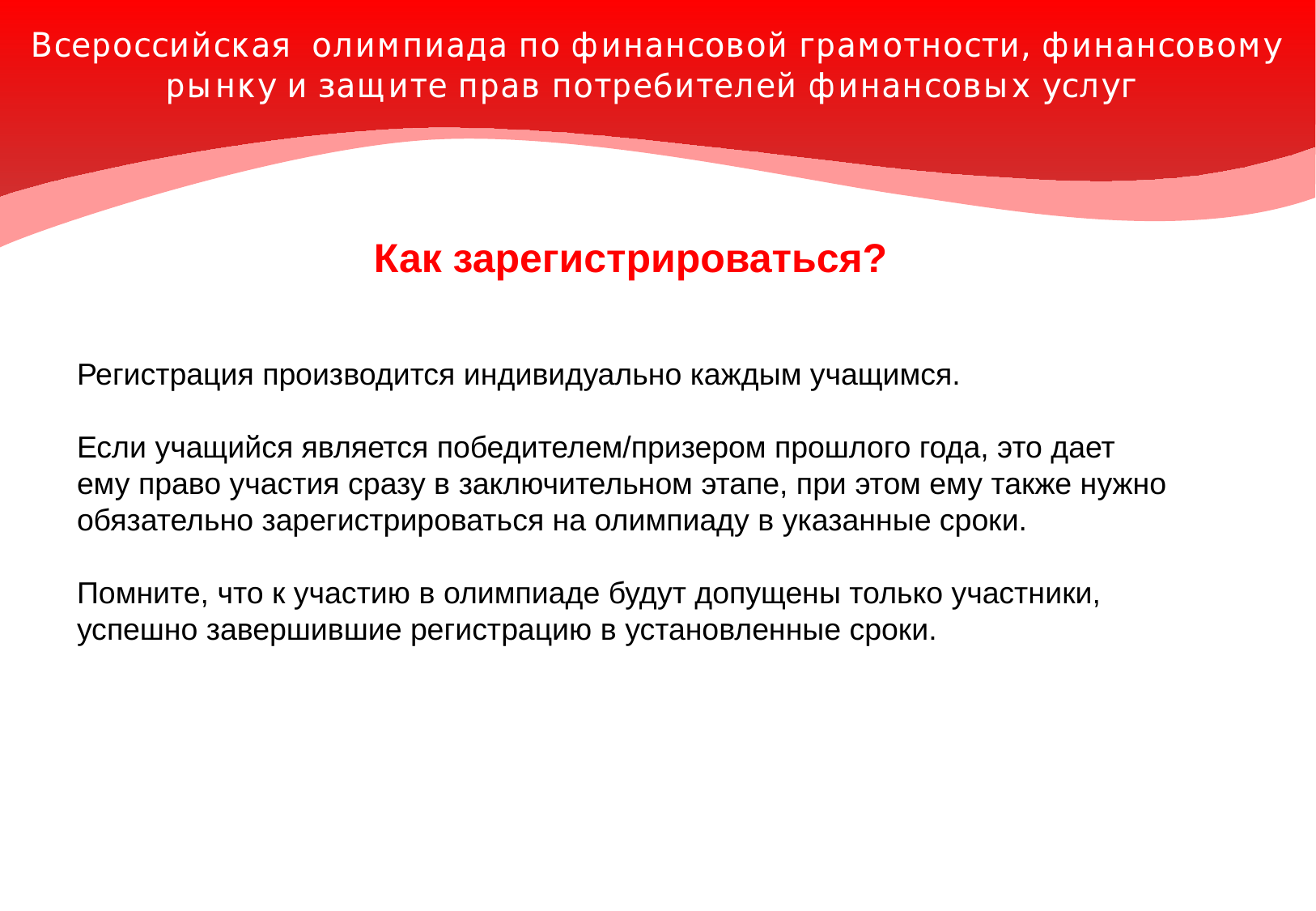

Всероссийская  олимпиада по финансовой грамотности, финансовому рынку и защите прав потребителей финансовых услуг
Как зарегистрироваться?

Регистрация производится индивидуально каждым учащимся.

Если учащийся является победителем/призером прошлого года, это дает ему право участия сразу в заключительном этапе, при этом ему также нужно обязательно зарегистрироваться на олимпиаду в указанные сроки.

Помните, что к участию в олимпиаде будут допущены только участники, успешно завершившие регистрацию в установленные сроки.